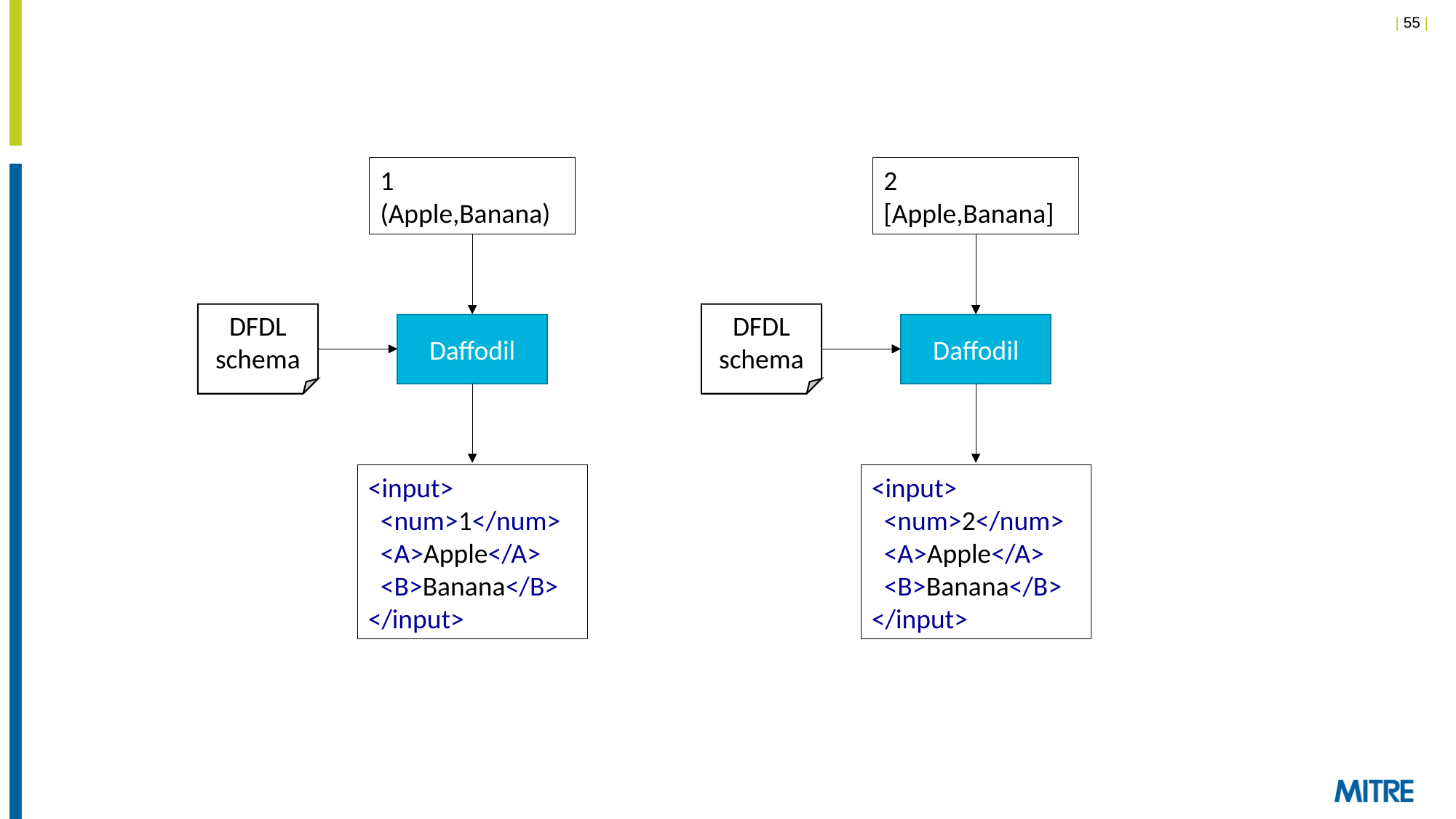

1
(Apple,Banana)
2
[Apple,Banana]
DFDL
schema
DFDL
schema
Daffodil
Daffodil
<input>
  <num>1</num>
  <A>Apple</A>
  <B>Banana</B>
</input>
<input>
  <num>2</num>
  <A>Apple</A>
  <B>Banana</B>
</input>